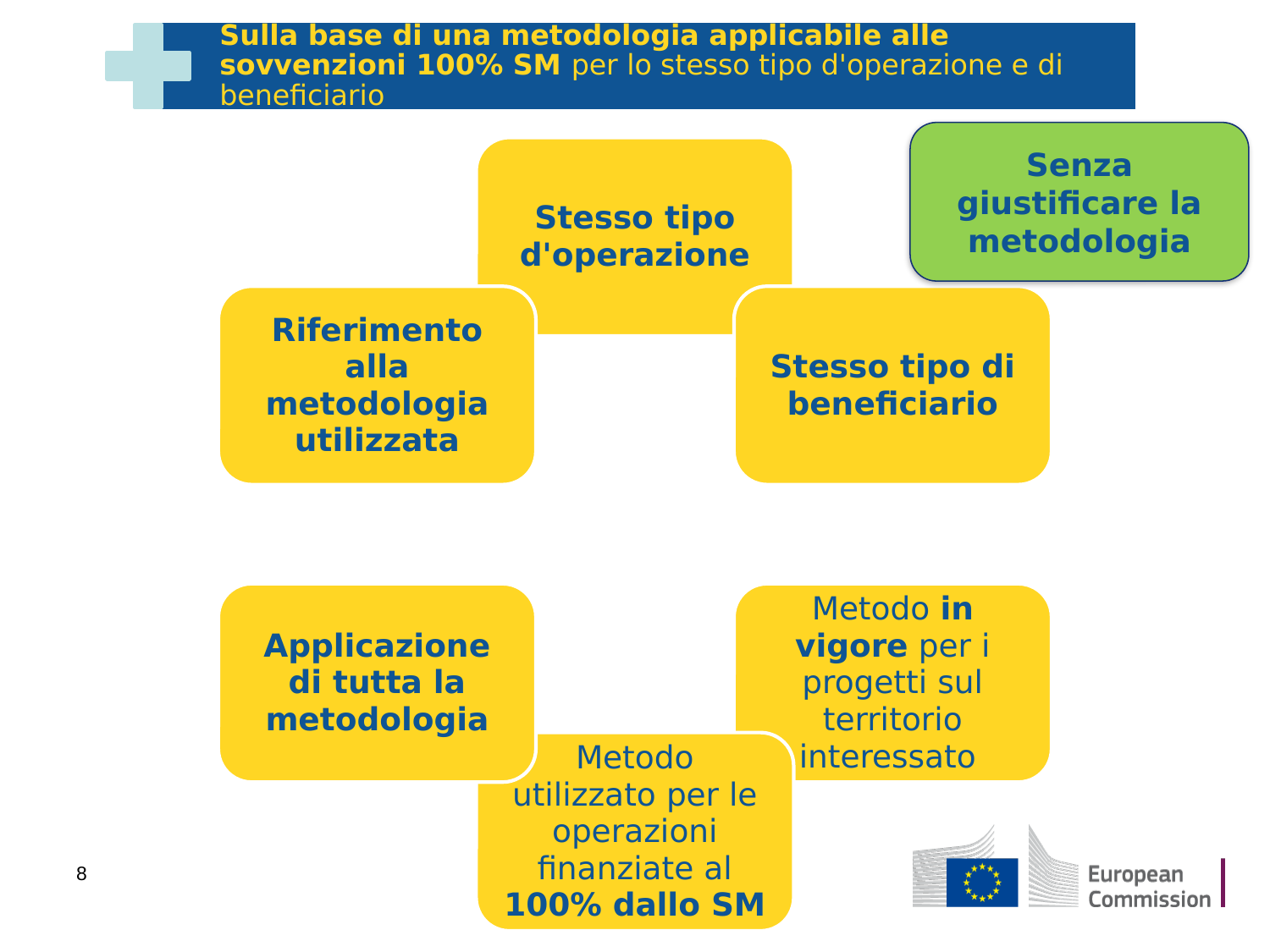

Sulla base di una metodologia applicabile alle sovvenzioni 100% SM per lo stesso tipo d'operazione e di beneficiario
Senza giustificare la metodologia
Stesso tipo d'operazione
Stesso tipo di beneficiario
Applicazione di tutta la metodologia
Riferimento alla metodologia utilizzata
Metodo in vigore per i progetti sul territorio interessato
Metodo utilizzato per le operazioni finanziate al 100% dallo SM
8